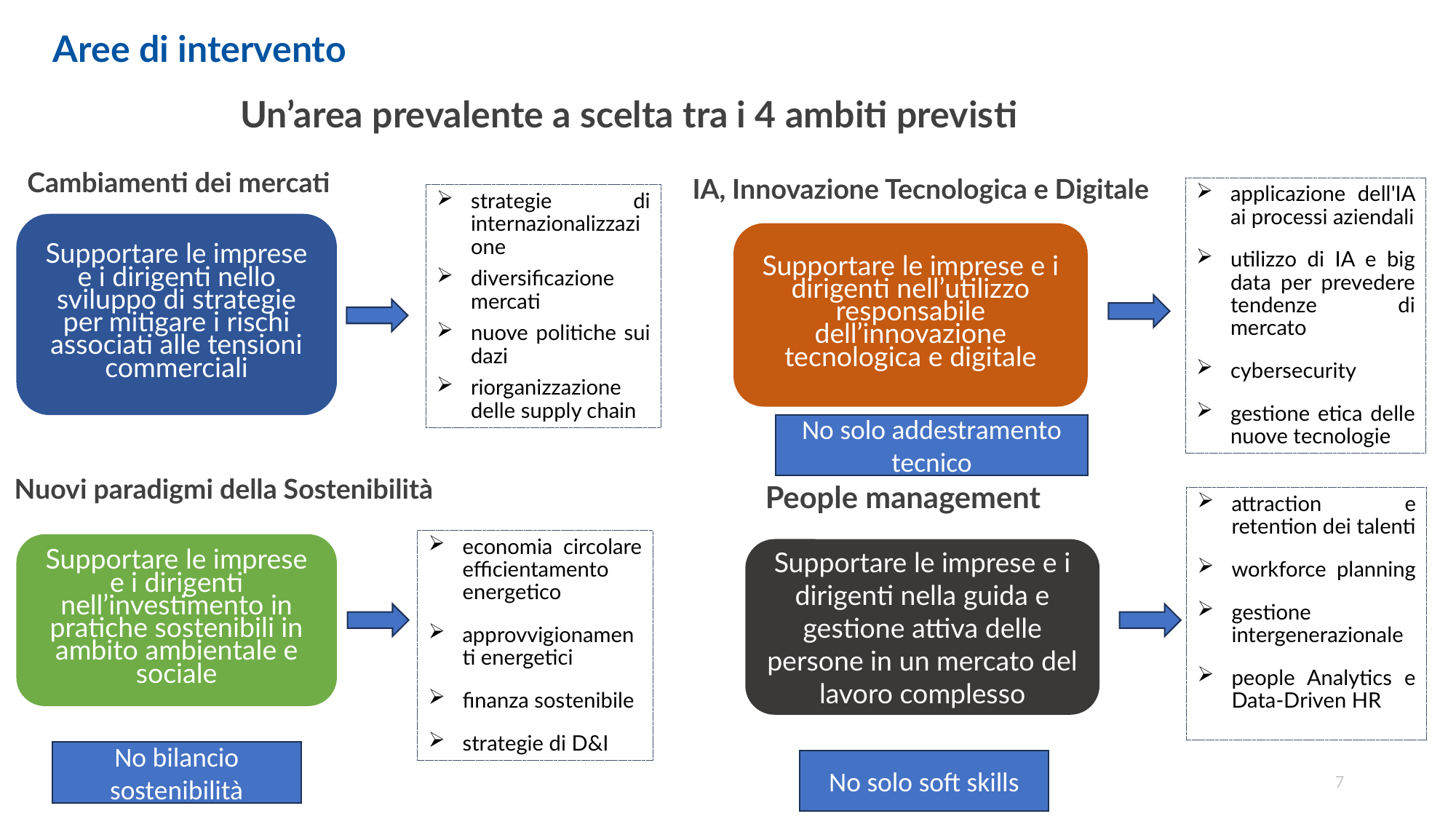

Aree di intervento
Un’area prevalente a scelta tra i 4 ambiti previsti
Cambiamenti dei mercati
IA, Innovazione Tecnologica e Digitale
applicazione dell'IA ai processi aziendali
utilizzo di IA e big data per prevedere tendenze di mercato
cybersecurity
gestione etica delle nuove tecnologie
strategie di internazionalizzazione
diversificazione mercati
nuove politiche sui dazi
riorganizzazione delle supply chain
Supportare le imprese e i dirigenti nello sviluppo di strategie per mitigare i rischi associati alle tensioni commerciali
Supportare le imprese e i dirigenti nell’utilizzo responsabile dell’innovazione tecnologica e digitale

No solo addestramento tecnico
Nuovi paradigmi della Sostenibilità
People management
attraction e retention dei talenti
workforce planning
gestione intergenerazionale
people Analytics e Data-Driven HR

economia circolare efficientamento energetico
approvvigionamenti energetici
finanza sostenibile
strategie di D&I

Supportare le imprese e i dirigenti nell’investimento in pratiche sostenibili in ambito ambientale e sociale

Supportare le imprese e i dirigenti nella guida e gestione attiva delle persone in un mercato del lavoro complesso

No bilancio sostenibilità
No solo soft skills
7